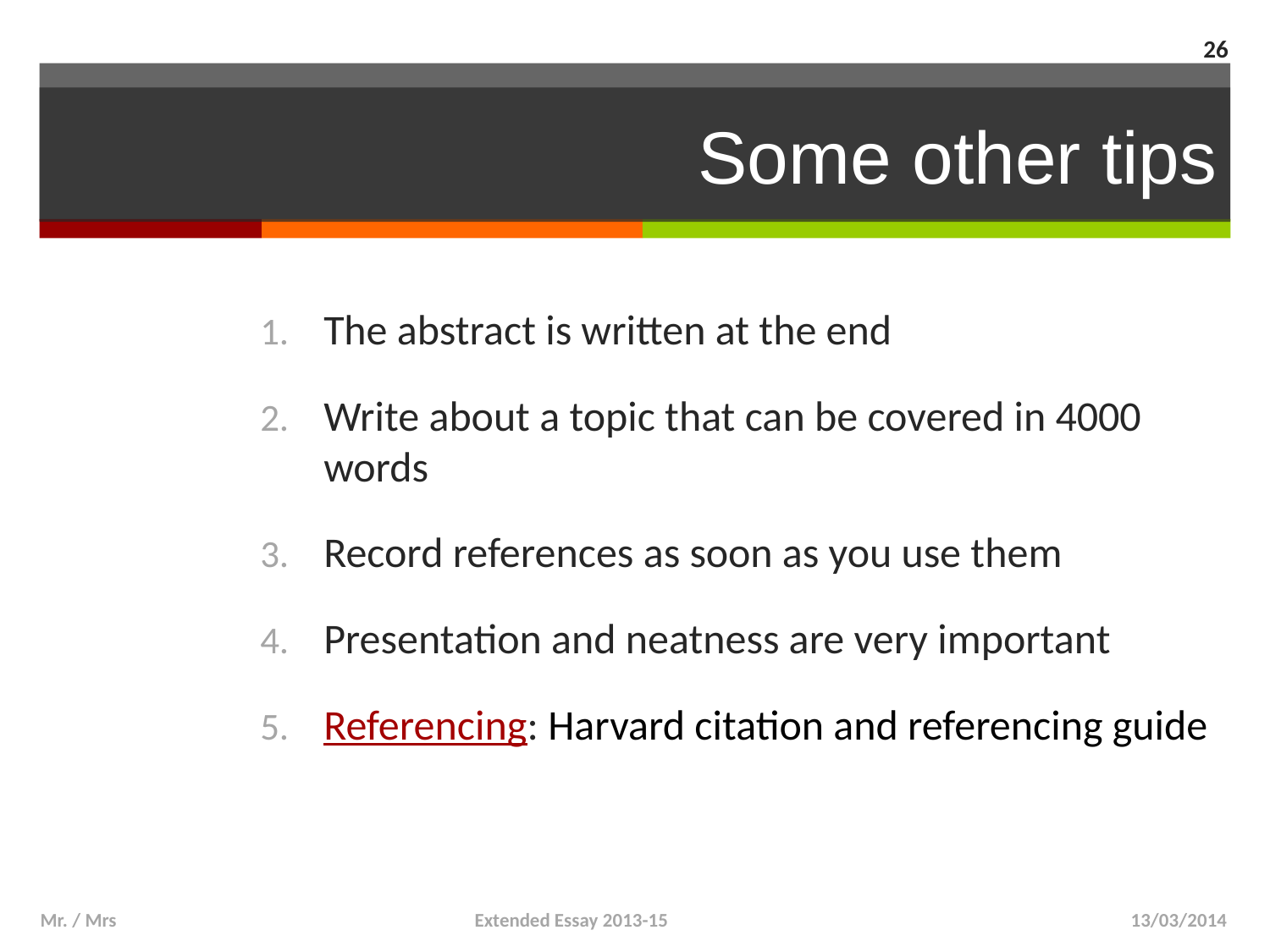

26
# Some other tips
The abstract is written at the end
Write about a topic that can be covered in 4000 words
Record references as soon as you use them
Presentation and neatness are very important
Referencing: Harvard citation and referencing guide

Mr. / Mrs                                                                                 Extended Essay 2013-15
13/03/2014